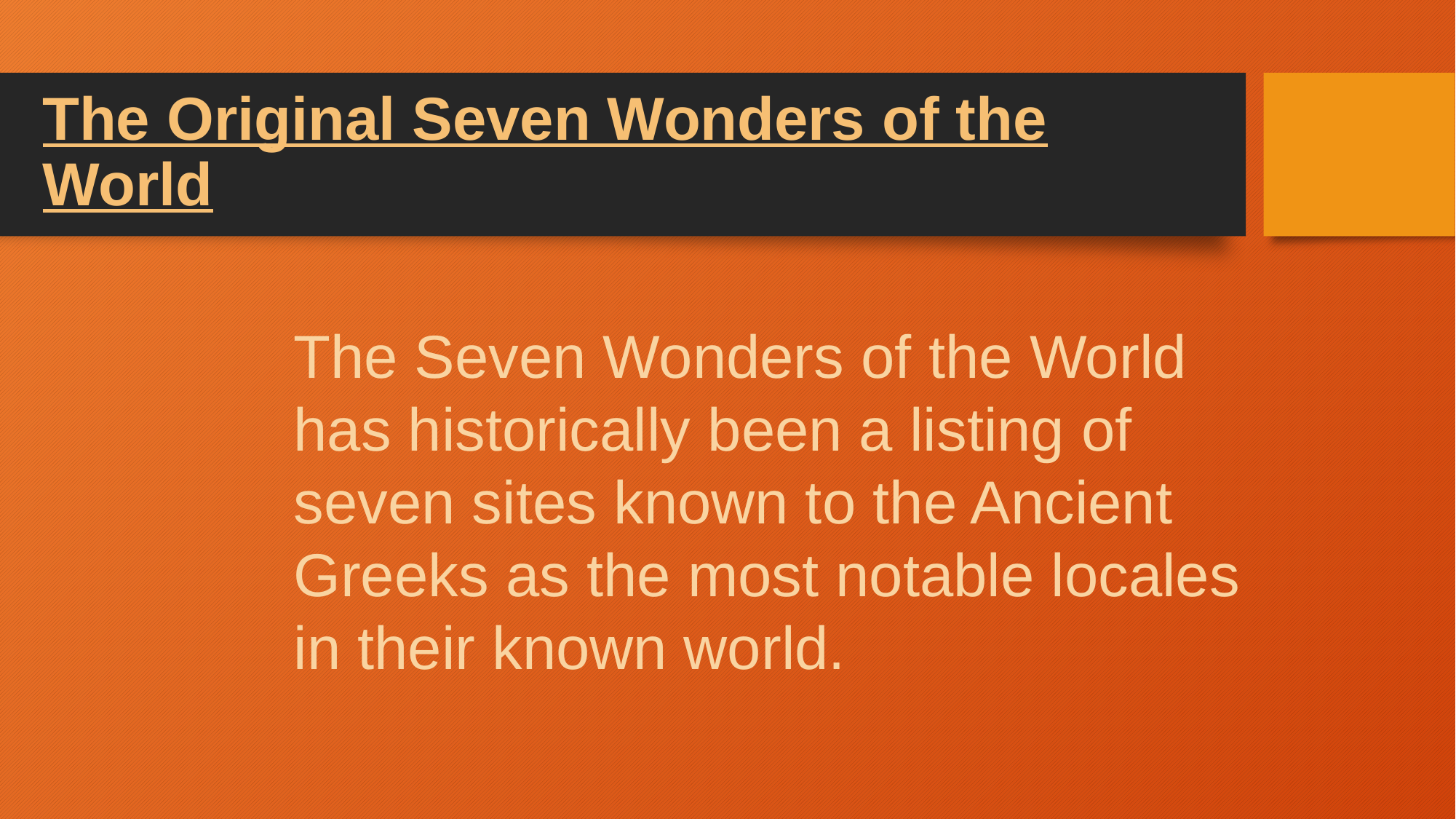

# The Original Seven Wonders of the World
The Seven Wonders of the World has historically been a listing of seven sites known to the Ancient Greeks as the most notable locales in their known world.